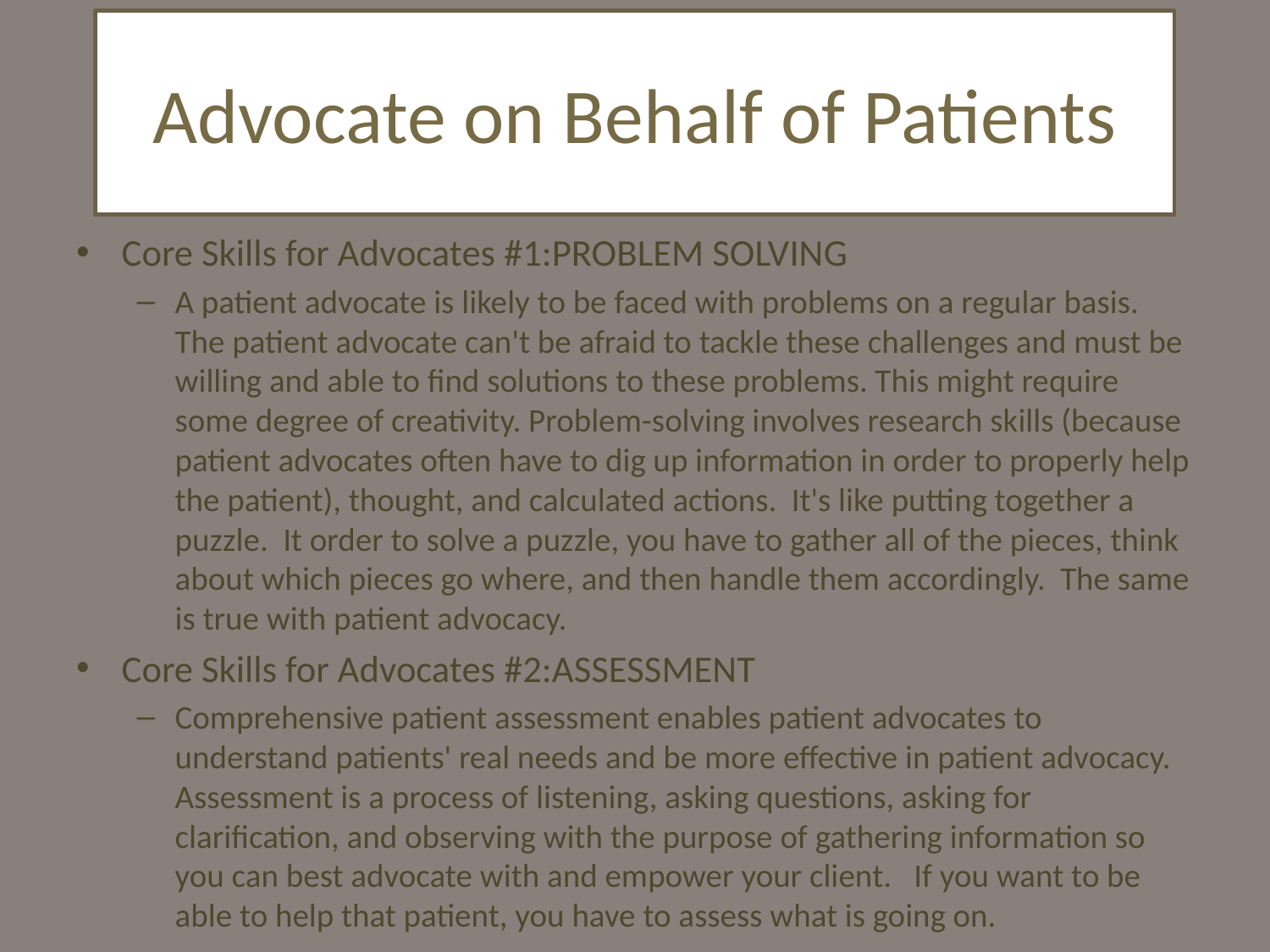

Advocate on Behalf of Patients
Core Skills for Advocates #1:PROBLEM SOLVING
A patient advocate is likely to be faced with problems on a regular basis.  The patient advocate can't be afraid to tackle these challenges and must be willing and able to find solutions to these problems. This might require some degree of creativity. Problem-solving involves research skills (because patient advocates often have to dig up information in order to properly help the patient), thought, and calculated actions.  It's like putting together a puzzle.  It order to solve a puzzle, you have to gather all of the pieces, think about which pieces go where, and then handle them accordingly.  The same is true with patient advocacy.
Core Skills for Advocates #2:ASSESSMENT
Comprehensive patient assessment enables patient advocates to  understand patients' real needs and be more effective in patient advocacy.  Assessment is a process of listening, asking questions, asking for clarification, and observing with the purpose of gathering information so you can best advocate with and empower your client.   If you want to be able to help that patient, you have to assess what is going on.